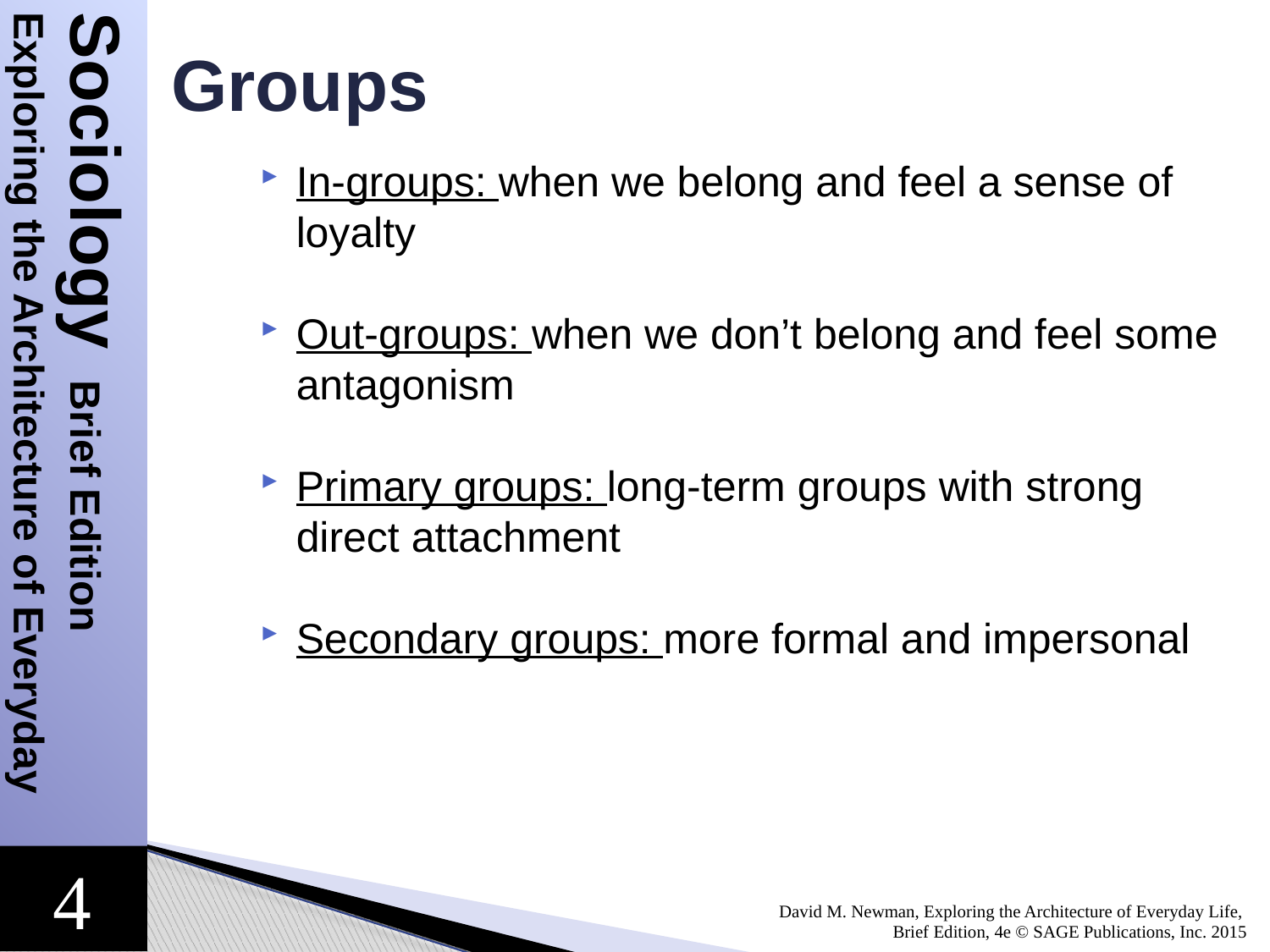

Groups
In-groups: when we belong and feel a sense of loyalty

Out-groups: when we don’t belong and feel some antagonism

Primary groups: long-term groups with strong direct attachment

Secondary groups: more formal and impersonal
David M. Newman, Exploring the Architecture of Everyday Life,
Brief Edition, 4e © SAGE Publications, Inc. 2015